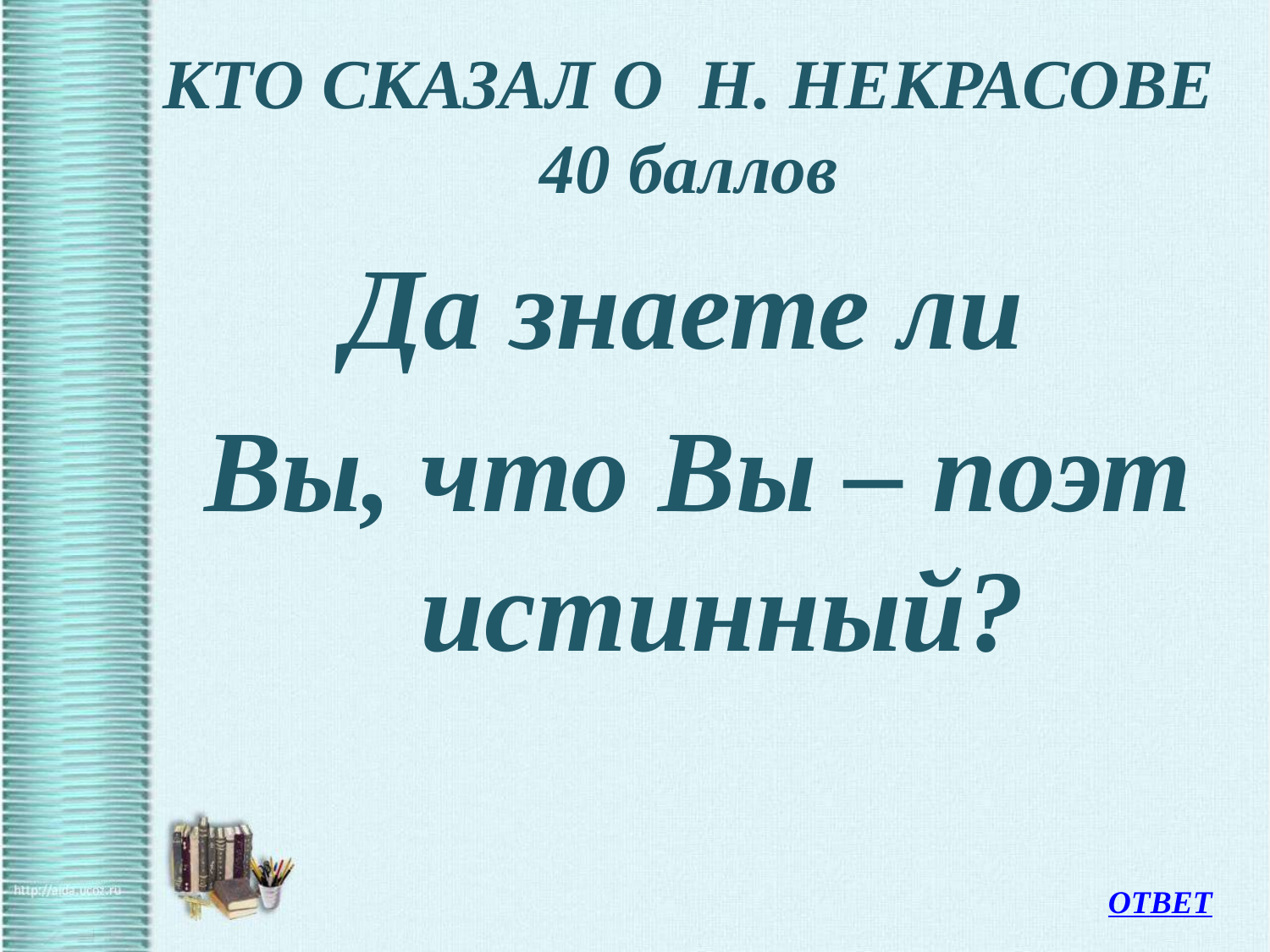

# КТО СКАЗАЛ О  Н. НЕКРАСОВЕ 40 баллов
Да знаете ли
Вы, что Вы – поэт истинный?
ОТВЕТ